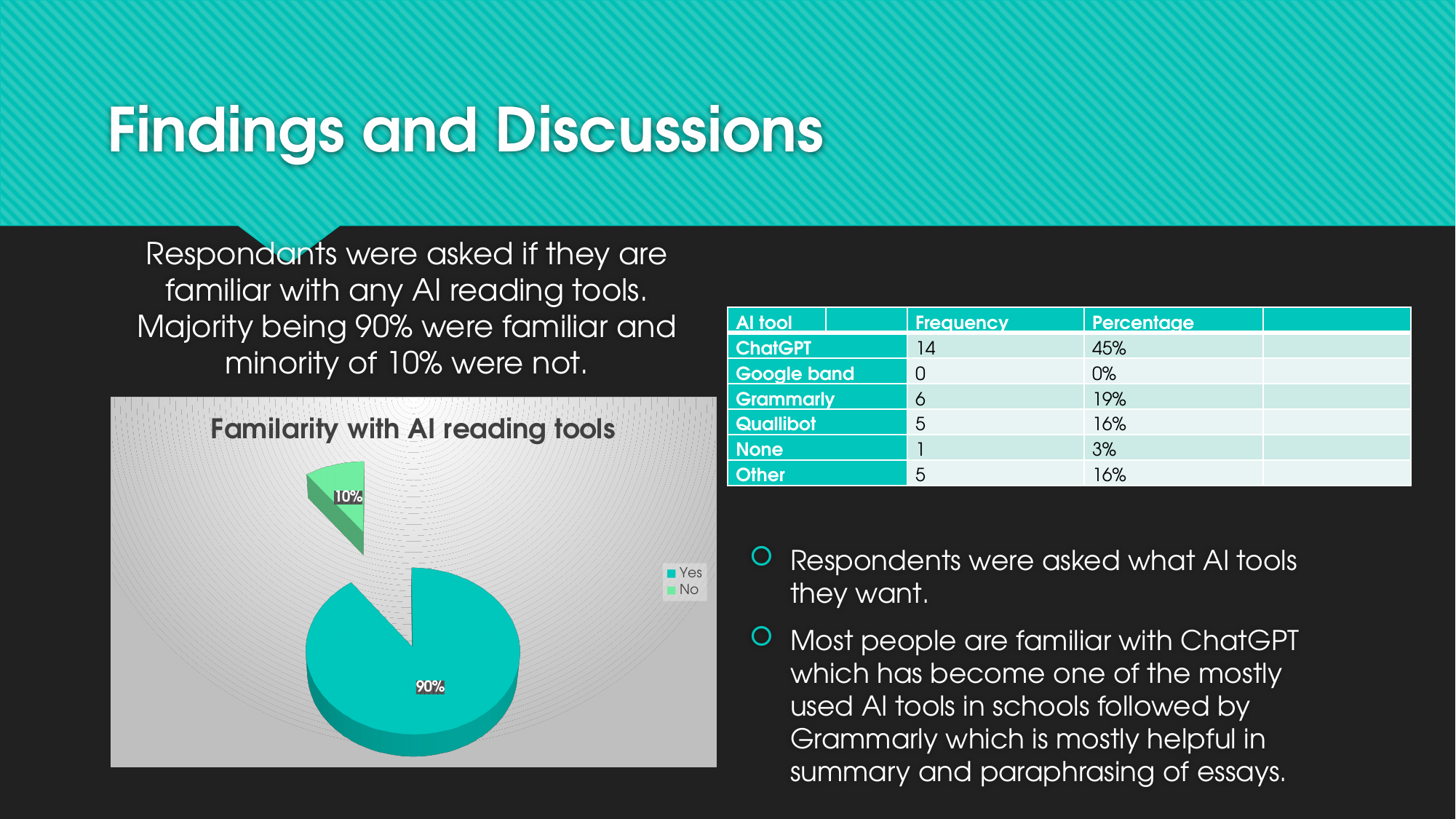

# Findings and Discussions
Respondants were asked if they are familiar with any AI reading tools. Majority being 90% were familiar and minority of 10% were not.
| AI tool |  | Frequency | Percentage |  |
| --- | --- | --- | --- | --- |
| ChatGPT |  | 14 | 45% |  |
| Google band |  | 0 | 0% |  |
| Grammarly |  | 6 | 19% |  |
| Quallibot |  | 5 | 16% |  |
| None |  | 1 | 3% |  |
| Other |  | 5 | 16% |  |

[unsupported chart]

Respondents were asked what AI tools they want.
Most people are familiar with ChatGPT which has become one of the mostly used AI tools in schools followed by Grammarly which is mostly helpful in summary and paraphrasing of essays.